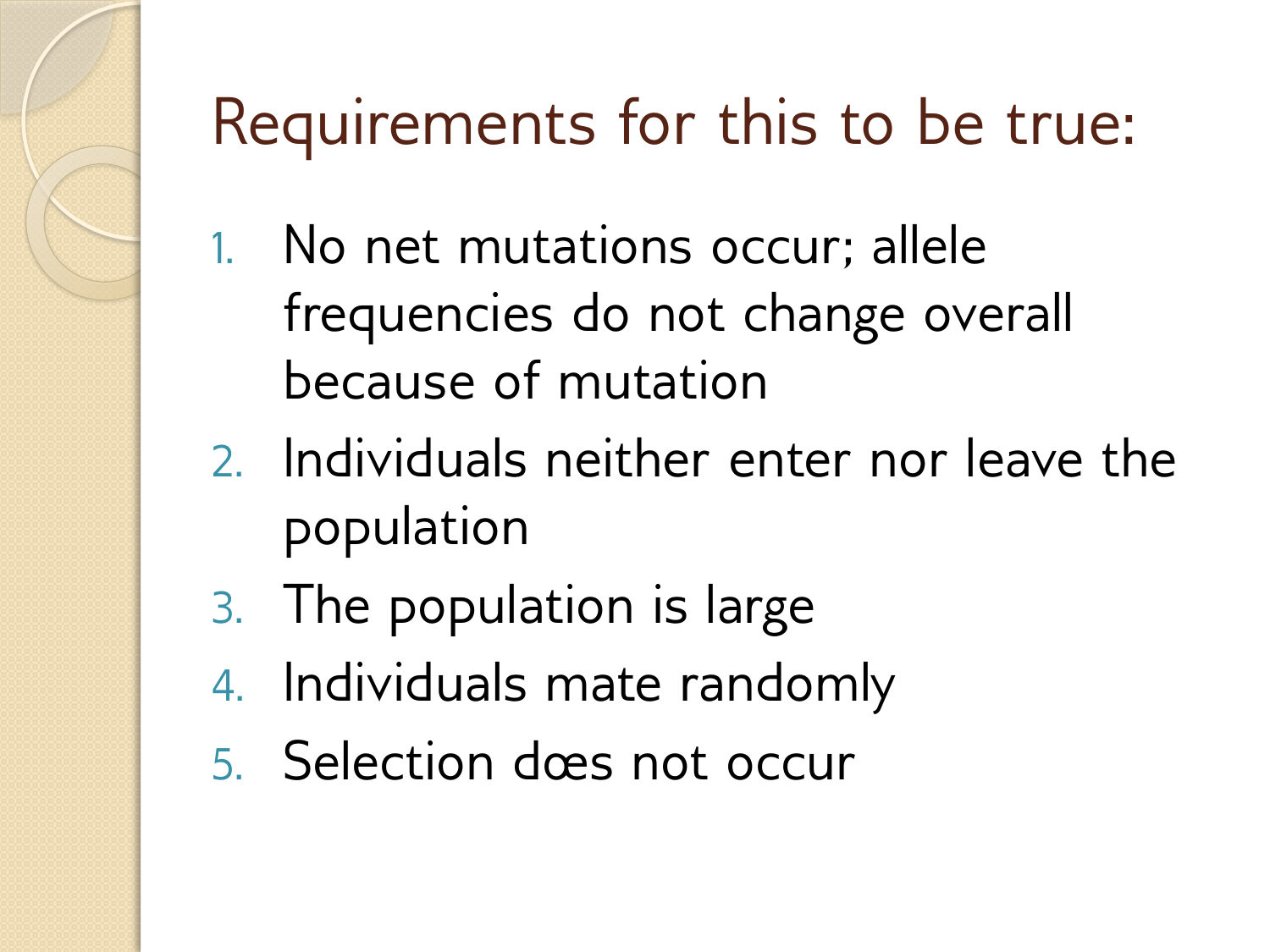

# Requirements for this to be true:
No net mutations occur; allele frequencies do not change overall because of mutation
Individuals neither enter nor leave the population
The population is large
Individuals mate randomly
Selection does not occur